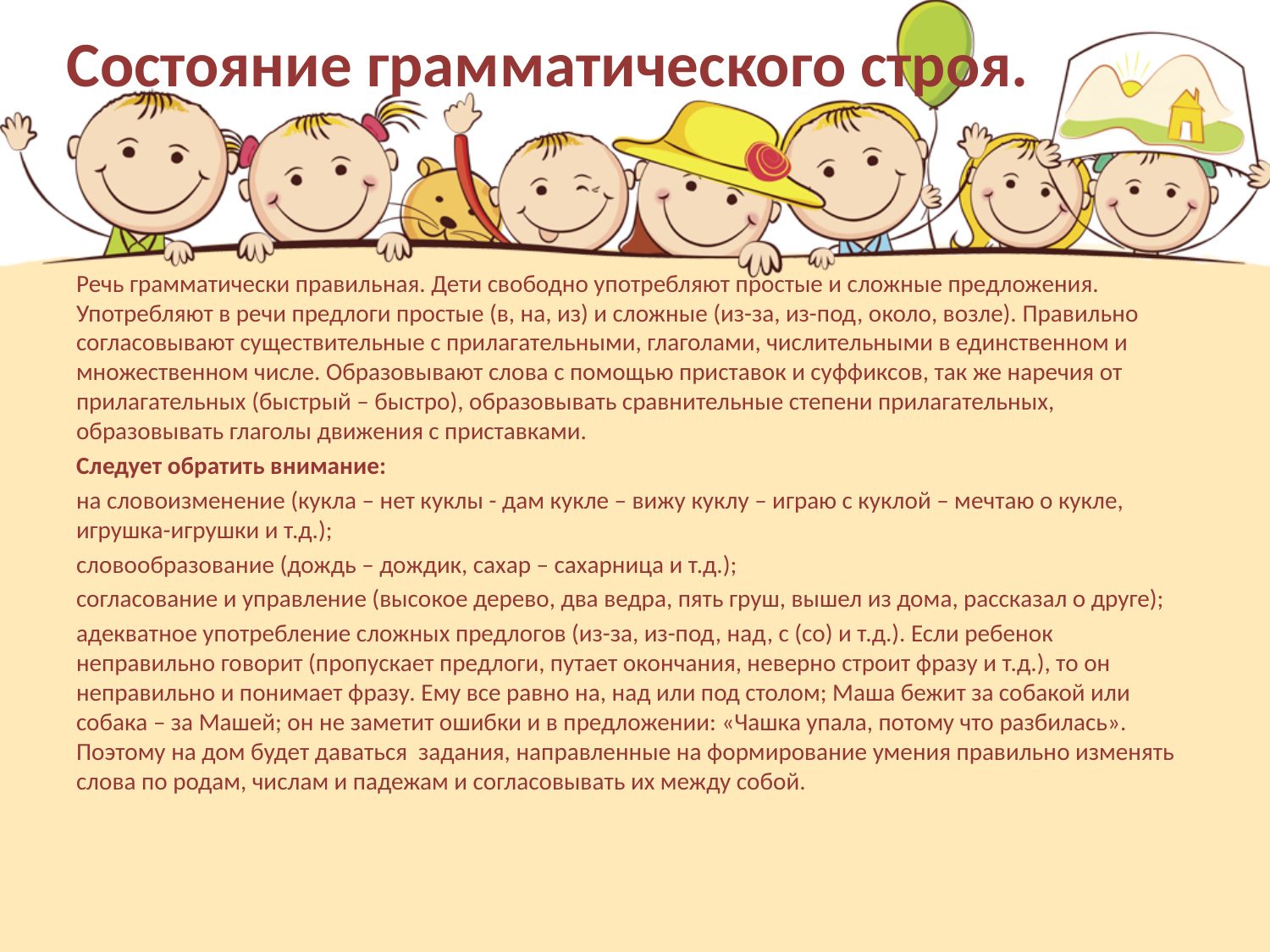

# Состояние грамматического строя.

Речь грамматически правильная. Дети свободно употребляют простые и сложные предложения. Употребляют в речи предлоги простые (в, на, из) и сложные (из-за, из-под, около, возле). Правильно согласовывают существительные с прилагательными, глаголами, числительными в единственном и множественном числе. Образовывают слова с помощью приставок и суффиксов, так же наречия от прилагательных (быстрый – быстро), образовывать сравнительные степени прилагательных, образовывать глаголы движения с приставками.
Следует обратить внимание:
на словоизменение (кукла – нет куклы - дам кукле – вижу куклу – играю с куклой – мечтаю о кукле, игрушка-игрушки и т.д.);
словообразование (дождь – дождик, сахар – сахарница и т.д.);
согласование и управление (высокое дерево, два ведра, пять груш, вышел из дома, рассказал о друге);
адекватное употребление сложных предлогов (из-за, из-под, над, с (со) и т.д.). Если ребенок неправильно говорит (пропускает предлоги, путает окончания, неверно строит фразу и т.д.), то он неправильно и понимает фразу. Ему все равно на, над или под столом; Маша бежит за собакой или собака – за Машей; он не заметит ошибки и в предложении: «Чашка упала, потому что разбилась». Поэтому на дом будет даваться  задания, направленные на формирование умения правильно изменять слова по родам, числам и падежам и согласовывать их между собой.